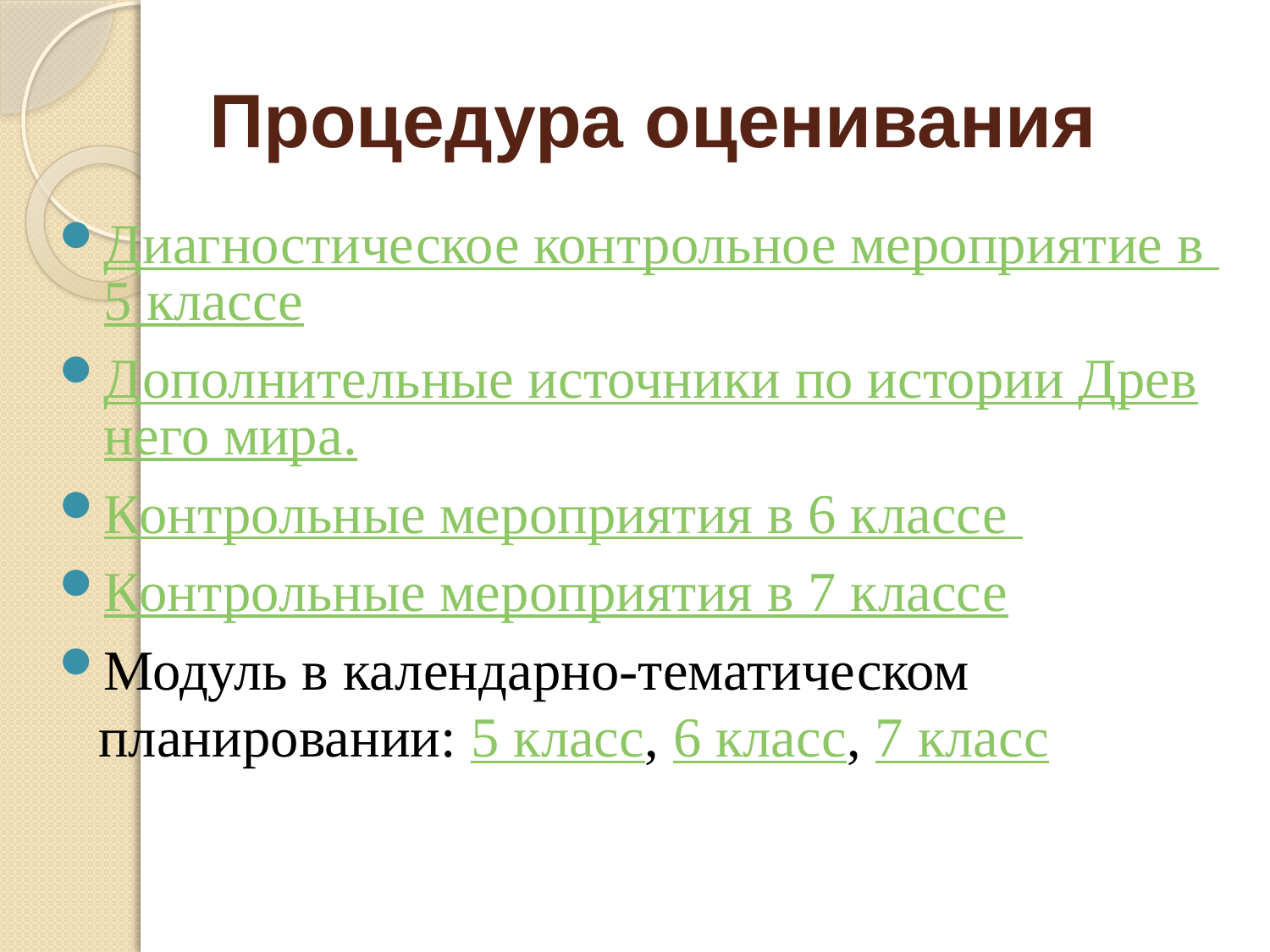

# Процедура оценивания
Диагностическое контрольное мероприятие в 5 классе
Дополнительные источники по истории Древнего мира.
Контрольные мероприятия в 6 классе
Контрольные мероприятия в 7 классе
Модуль в календарно-тематическом планировании: 5 класс, 6 класс, 7 класс